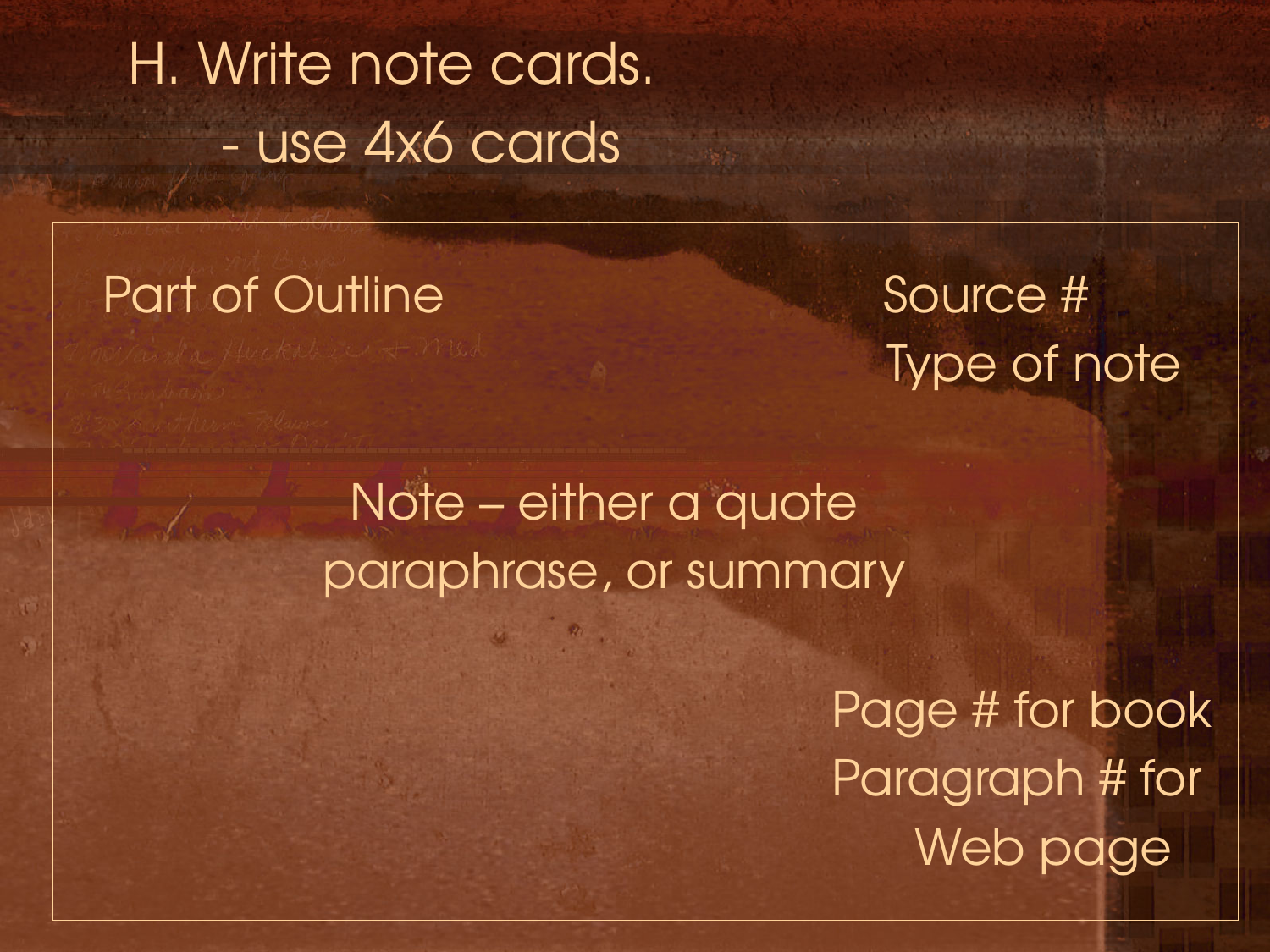

#
      H. Write note cards.
            - use 4x6 cards

     Part of Outline                                Source #
                                                              Type of note

                       Note – either a quote
                     paraphrase, or summary

                                                          Page # for book
                                                          Paragraph # for
                                                                Web page